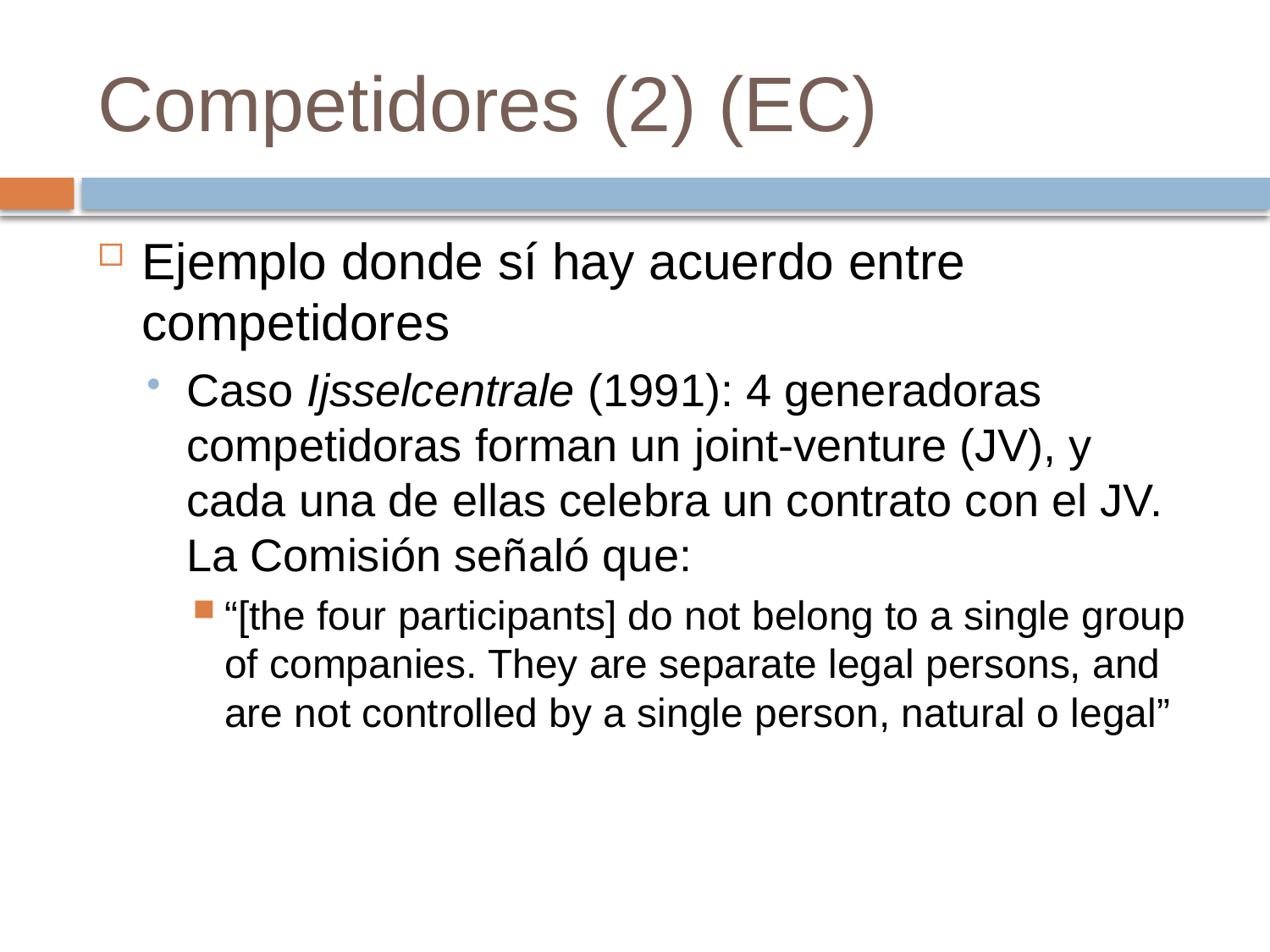

# Competidores (2) (EC)
Ejemplo donde sí hay acuerdo entre competidores
Caso Ijsselcentrale (1991): 4 generadoras competidoras forman un joint-venture (JV), y cada una de ellas celebra un contrato con el JV. La Comisión señaló que:
“[the four participants] do not belong to a single group of companies. They are separate legal persons, and are not controlled by a single person, natural o legal”